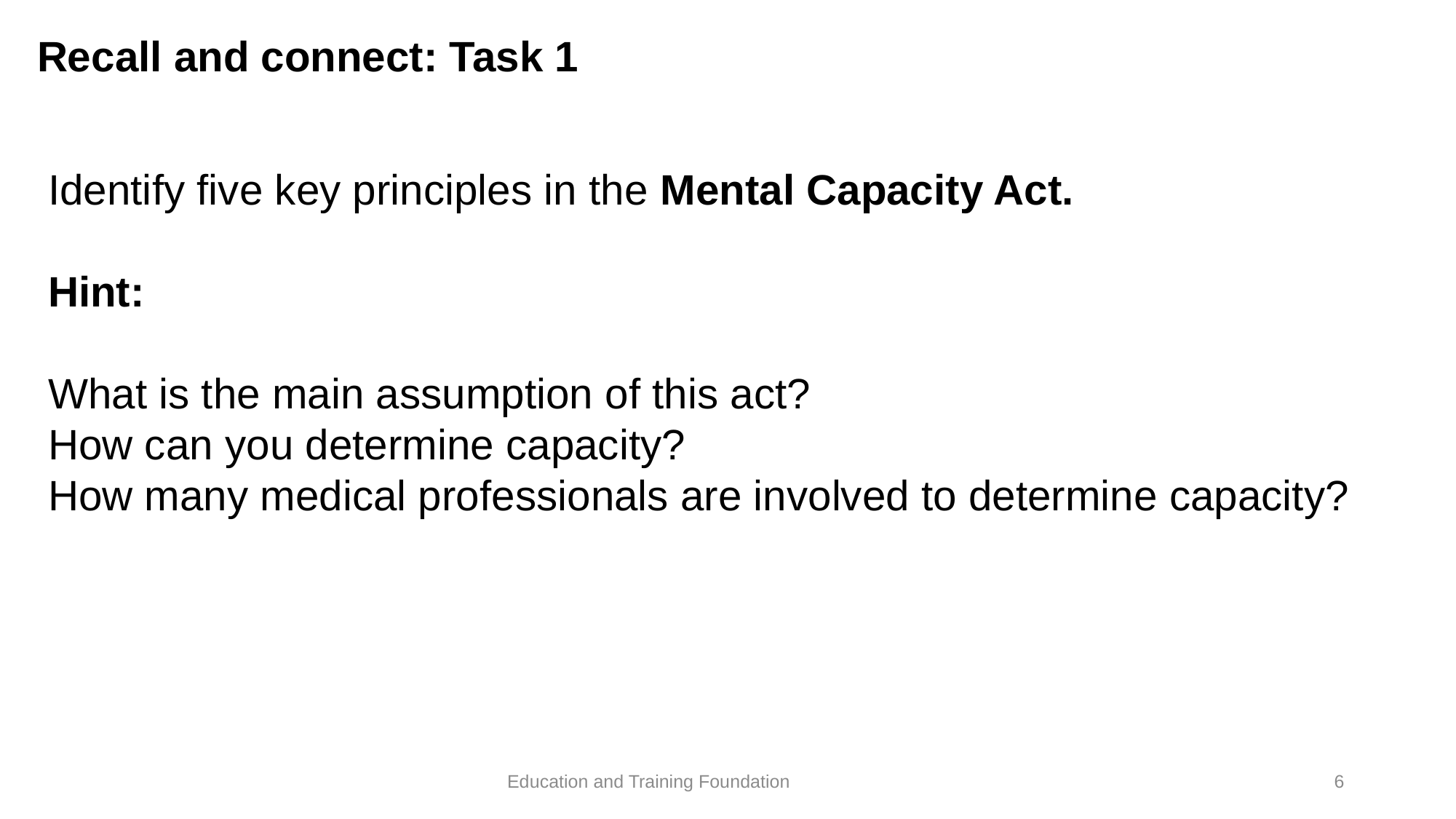

# Recall and connect: Task 1
Identify five key principles in the Mental Capacity Act.

Hint:

What is the main assumption of this act?
How can you determine capacity?
How many medical professionals are involved to determine capacity?
6
Education and Training Foundation